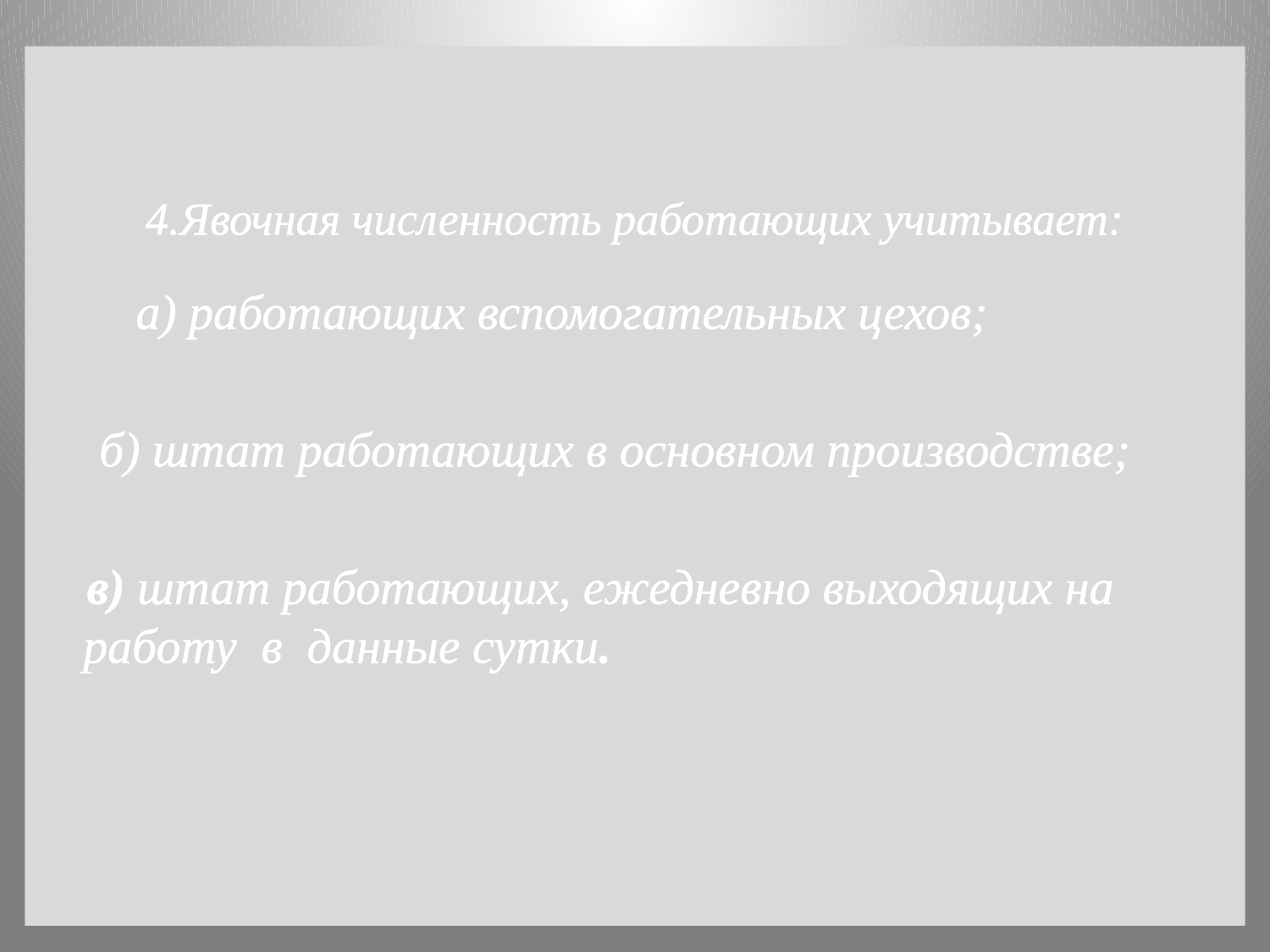

4.Явочная численность работающих учитывает:

        а) работающих вспомогательных цехов;

     б) штат работающих в основном производстве;

    в) штат работающих, ежедневно выходящих на работу  в  данные сутки.